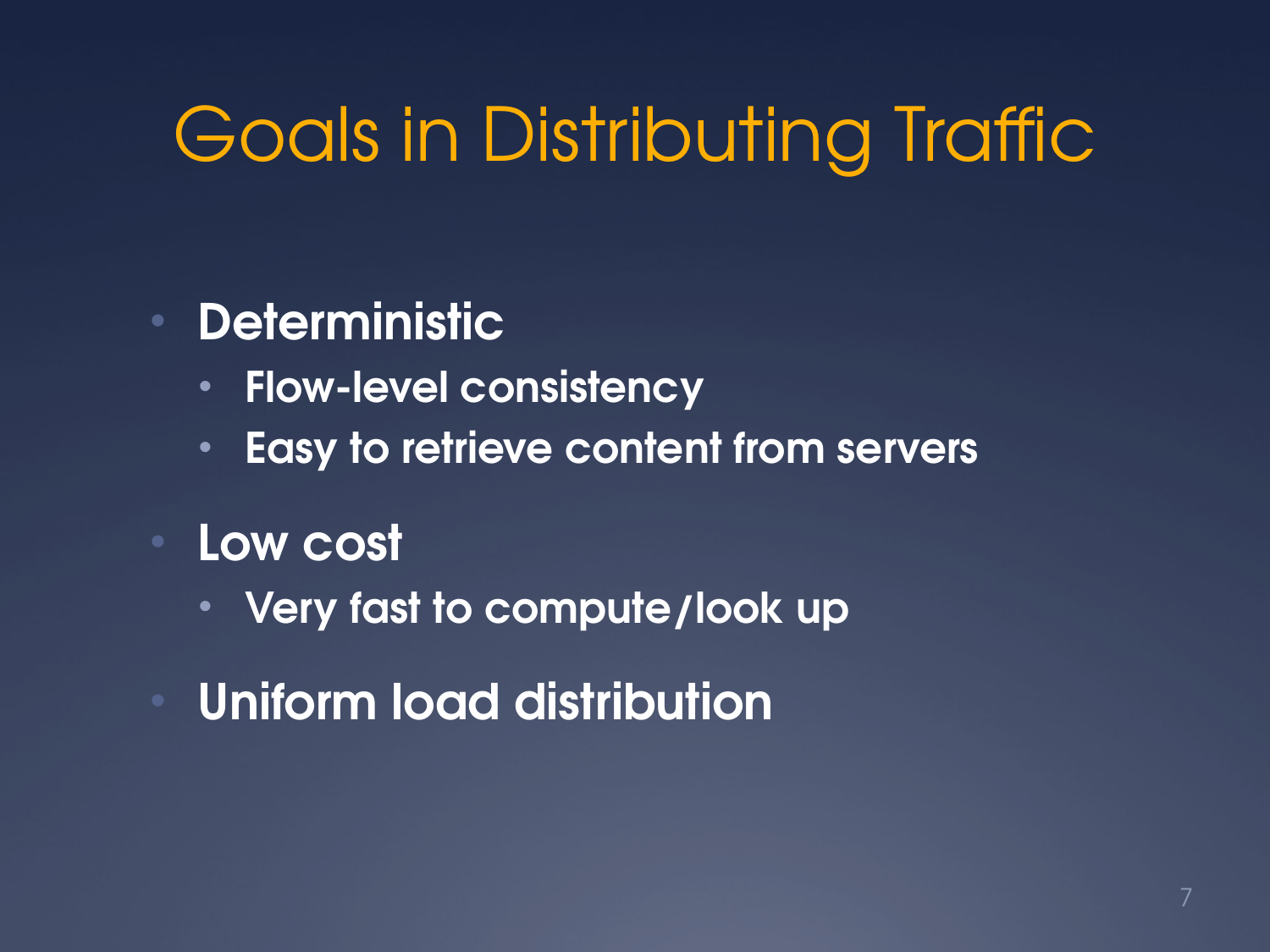

# Goals in Distributing Traffic
Deterministic
Flow-level consistency
Easy to retrieve content from servers
Low cost
Very fast to compute/look up
Uniform load distribution

7